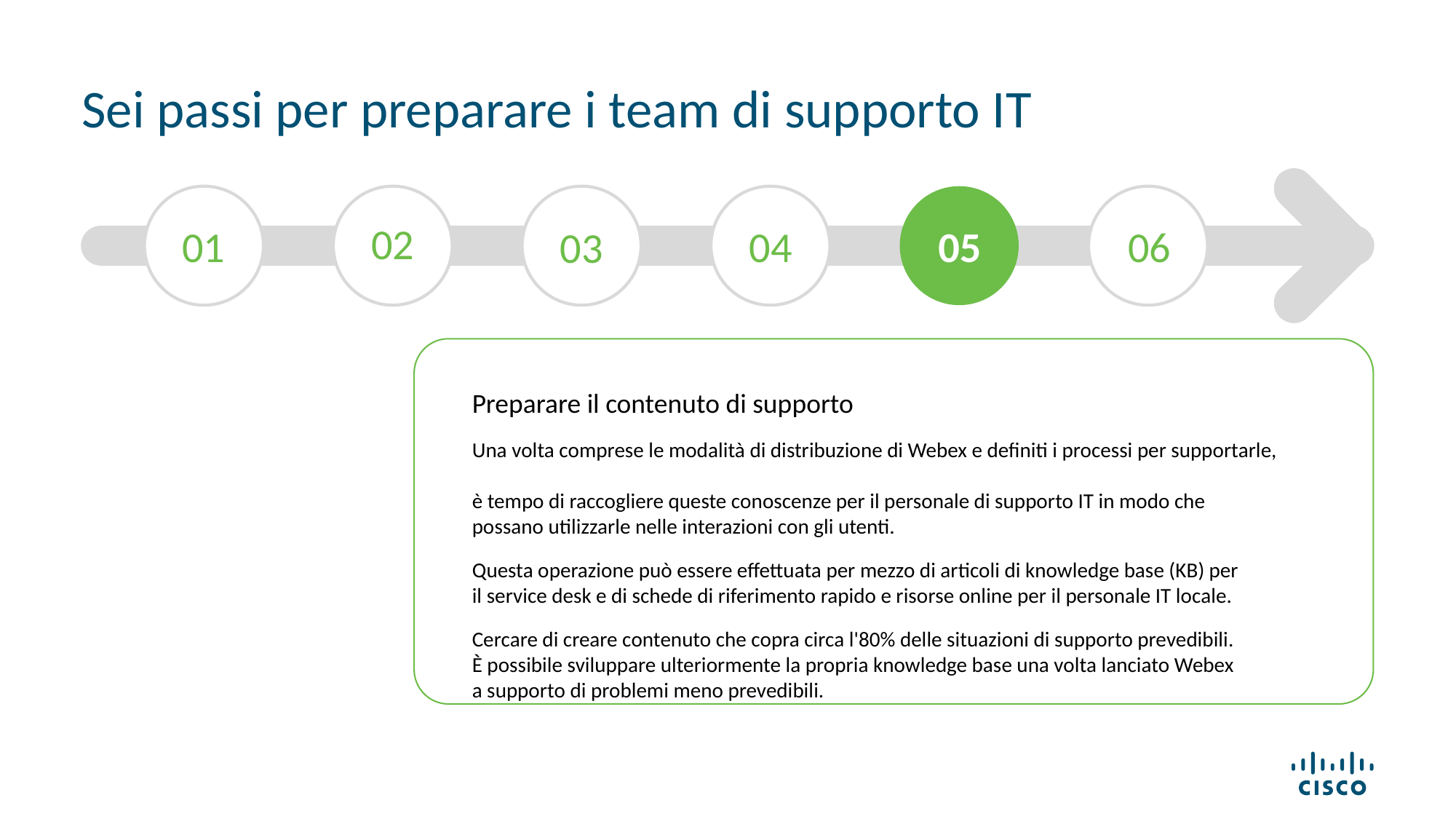

# Sei passi per preparare i team di supporto IT

02
01
04
05
06
03

Preparare il contenuto di supporto
Una volta comprese le modalità di distribuzione di Webex e definiti i processi per supportarle,
è tempo di raccogliere queste conoscenze per il personale di supporto IT in modo che possano utilizzarle nelle interazioni con gli utenti.
Questa operazione può essere effettuata per mezzo di articoli di knowledge base (KB) per
il service desk e di schede di riferimento rapido e risorse online per il personale IT locale.
Cercare di creare contenuto che copra circa l'80% delle situazioni di supporto prevedibili.
È possibile sviluppare ulteriormente la propria knowledge base una volta lanciato Webex
a supporto di problemi meno prevedibili.